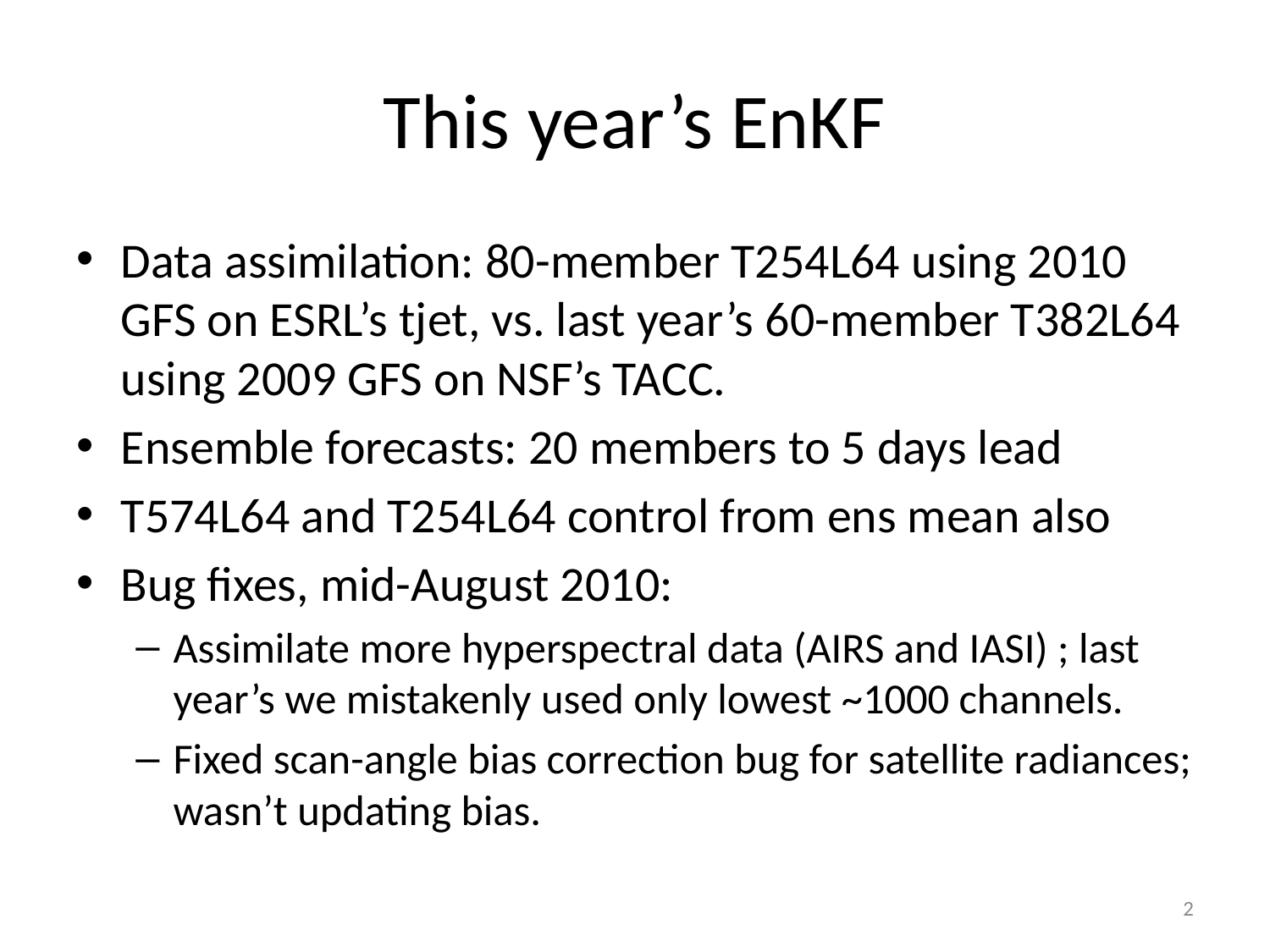

# This year’s EnKF
Data assimilation: 80-member T254L64 using 2010 GFS on ESRL’s tjet, vs. last year’s 60-member T382L64 using 2009 GFS on NSF’s TACC.
Ensemble forecasts: 20 members to 5 days lead
T574L64 and T254L64 control from ens mean also
Bug fixes, mid-August 2010:
Assimilate more hyperspectral data (AIRS and IASI) ; last year’s we mistakenly used only lowest ~1000 channels.
Fixed scan-angle bias correction bug for satellite radiances; wasn’t updating bias.
2